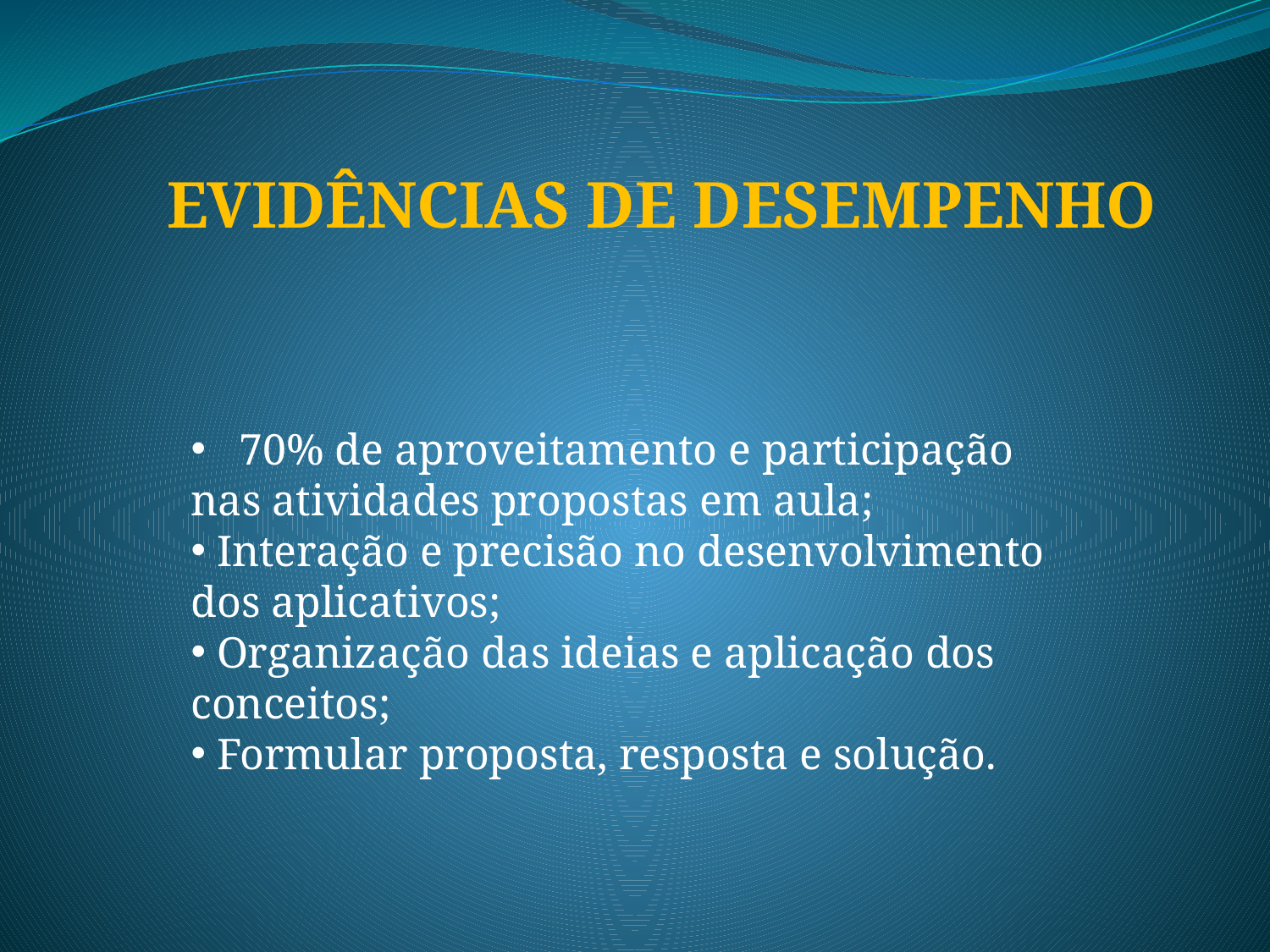

EVIDÊNCIAS DE DESEMPENHO
   70% de aproveitamento e participação nas atividades propostas em aula;
 Interação e precisão no desenvolvimento dos aplicativos;
 Organização das ideias e aplicação dos conceitos;
 Formular proposta, resposta e solução.